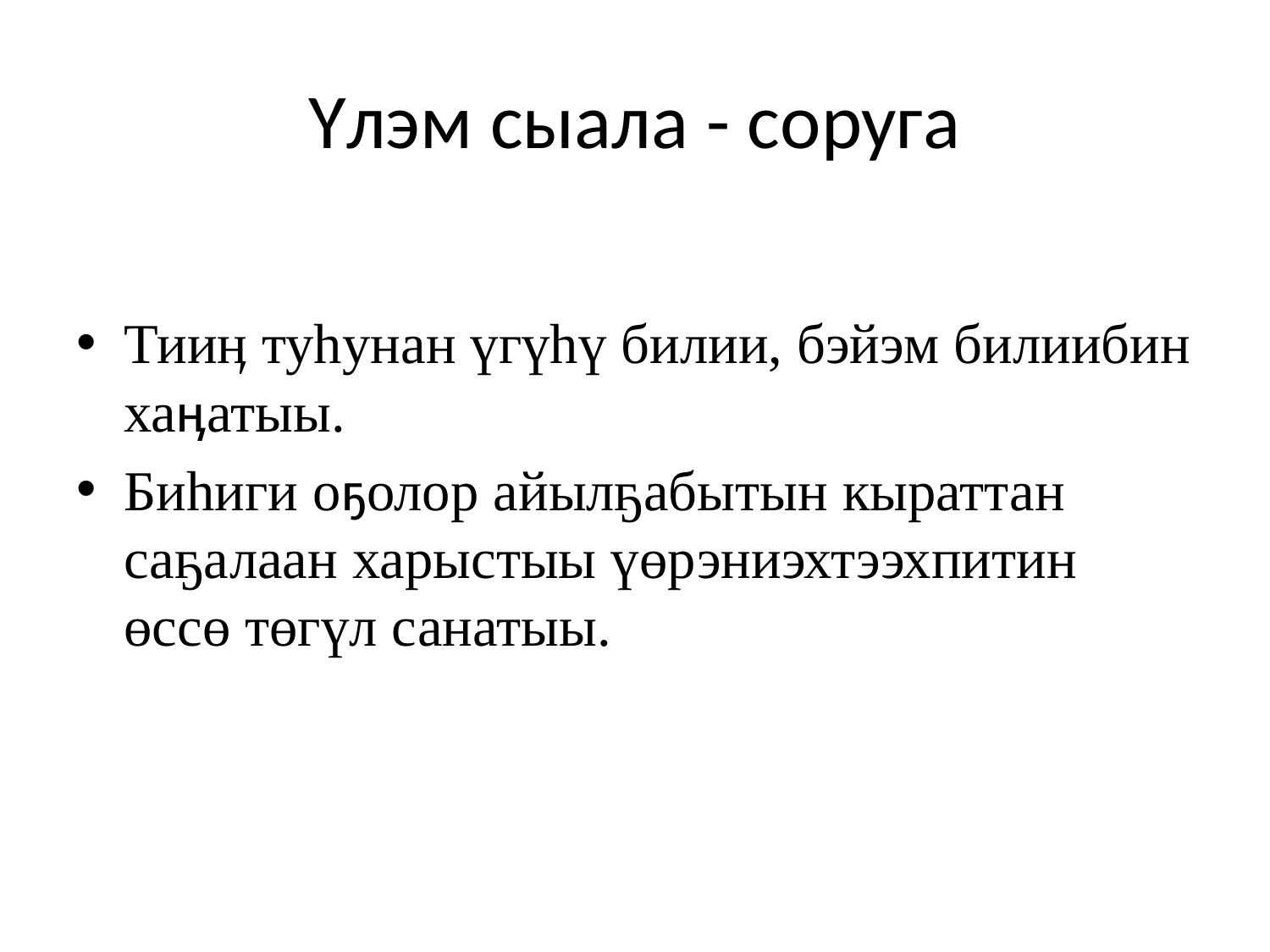

# Yлэм сыала - соруга

Тииӊ туhунан үгүhү билии, бэйэм билиибин хаӊатыы.
Биhиги оҕолор айылҕабытын кыраттан саҕалаан харыстыы үөрэниэхтээхпитин өссө төгүл санатыы.